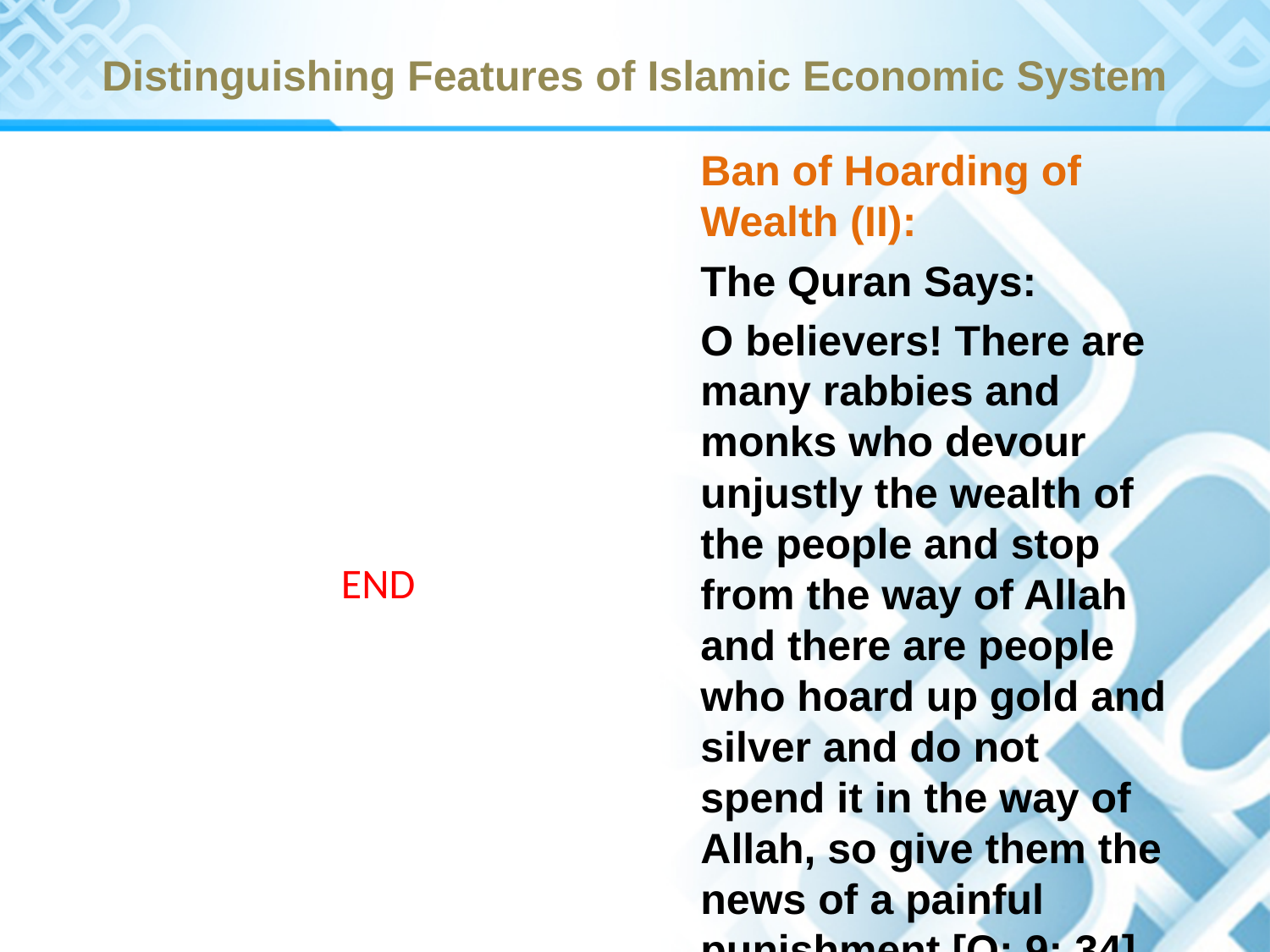

Distinguishing Features of Islamic Economic System

Ban of Hoarding of Wealth (II):
The Quran Says:
O believers! There are many rabbies and monks who devour unjustly the wealth of the people and stop from the way of Allah and there are people who hoard up gold and silver and do not spend it in the way of Allah, so give them the news of a painful punishment.[Q: 9: 34]
END